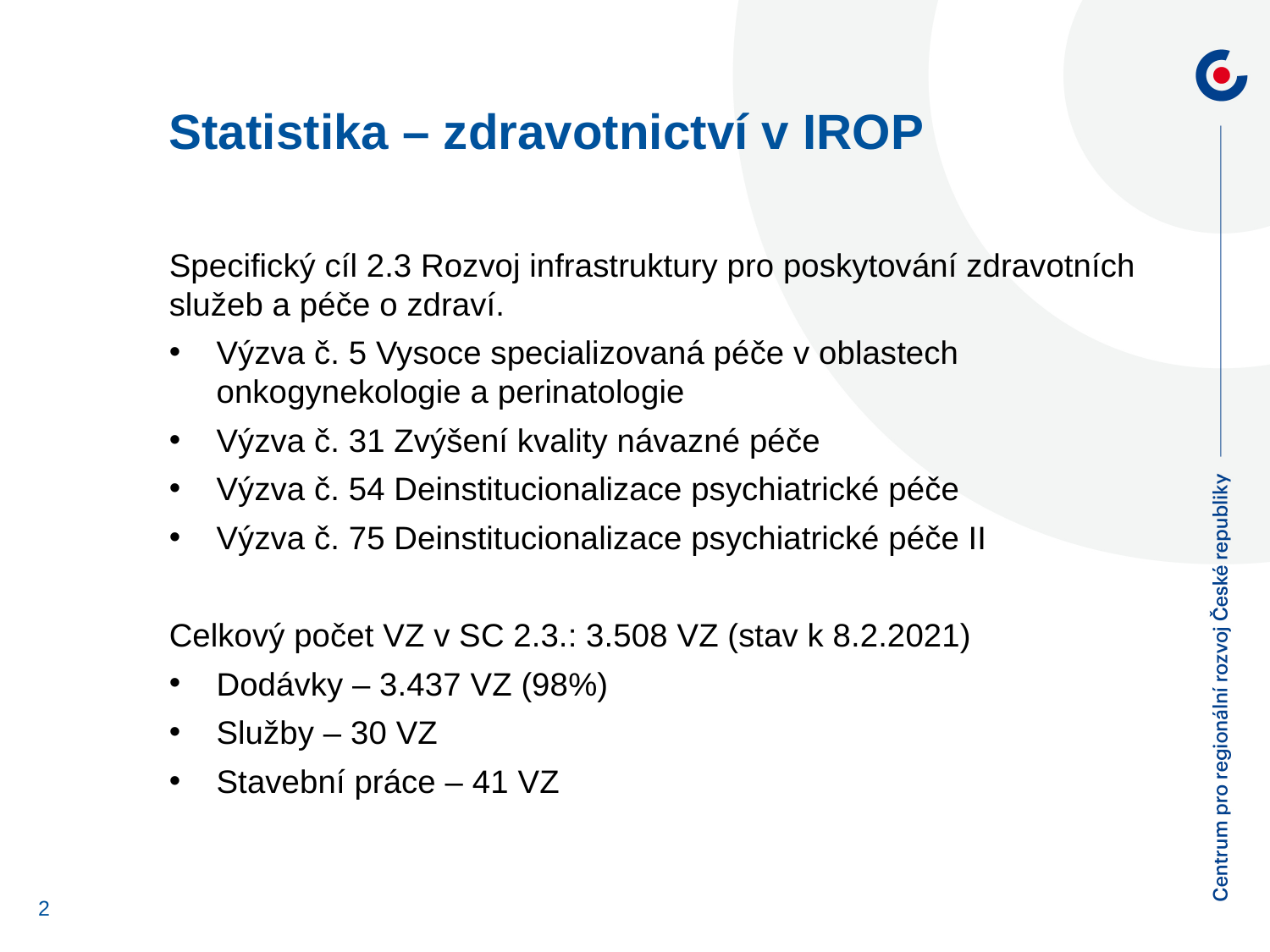

Statistika – zdravotnictví v IROP
Specifický cíl 2.3 Rozvoj infrastruktury pro poskytování zdravotních služeb a péče o zdraví.
Výzva č. 5 Vysoce specializovaná péče v oblastech onkogynekologie a perinatologie
Výzva č. 31 Zvýšení kvality návazné péče
Výzva č. 54 Deinstitucionalizace psychiatrické péče
Výzva č. 75 Deinstitucionalizace psychiatrické péče II

Celkový počet VZ v SC 2.3.: 3.508 VZ (stav k 8.2.2021)
Dodávky – 3.437 VZ (98%)
Služby – 30 VZ
Stavební práce – 41 VZ

2